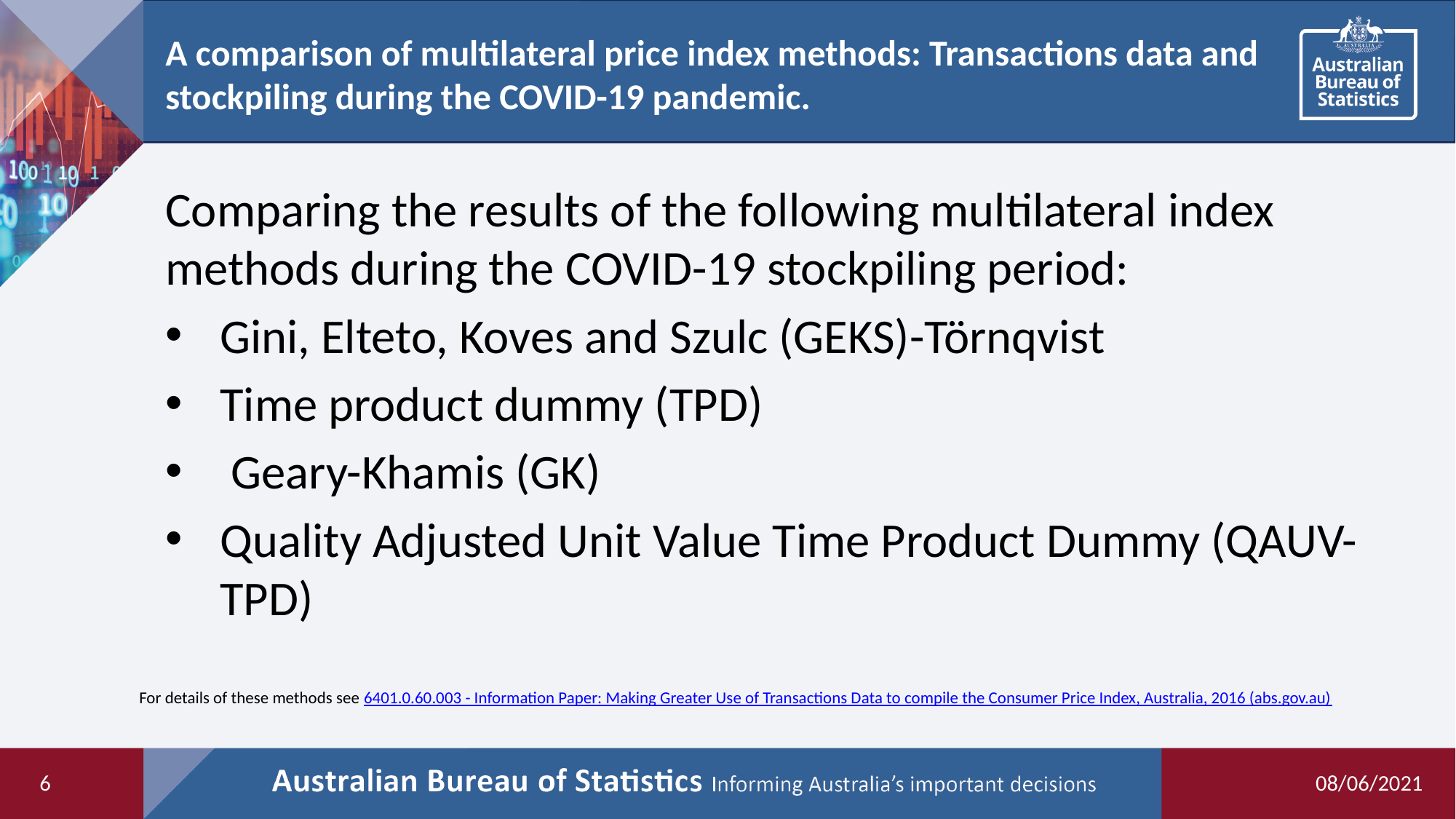

# A comparison of multilateral price index methods: Transactions data and stockpiling during the COVID-19 pandemic.
Comparing the results of the following multilateral index methods during the COVID-19 stockpiling period:
Gini, Elteto, Koves and Szulc (GEKS)-Törnqvist
Time product dummy (TPD)
 Geary-Khamis (GK)
Quality Adjusted Unit Value Time Product Dummy (QAUV-TPD)
For details of these methods see 6401.0.60.003 - Information Paper: Making Greater Use of Transactions Data to compile the Consumer Price Index, Australia, 2016 (abs.gov.au)
6
08/06/2021